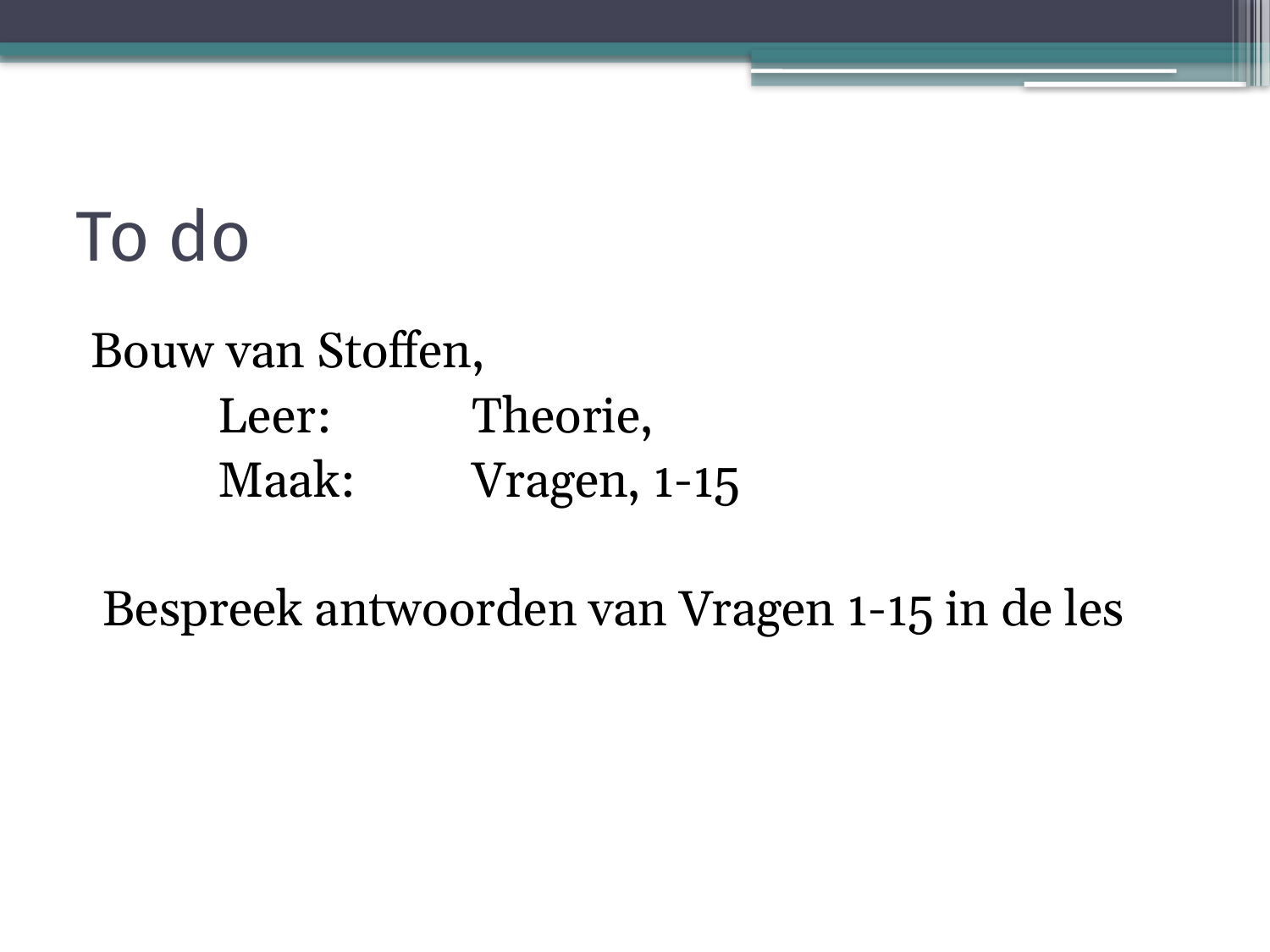

# To do
Bouw van Stoffen,
	Leer: 		Theorie,
	Maak: 	Vragen, 1-15

 Bespreek antwoorden van Vragen 1-15 in de les